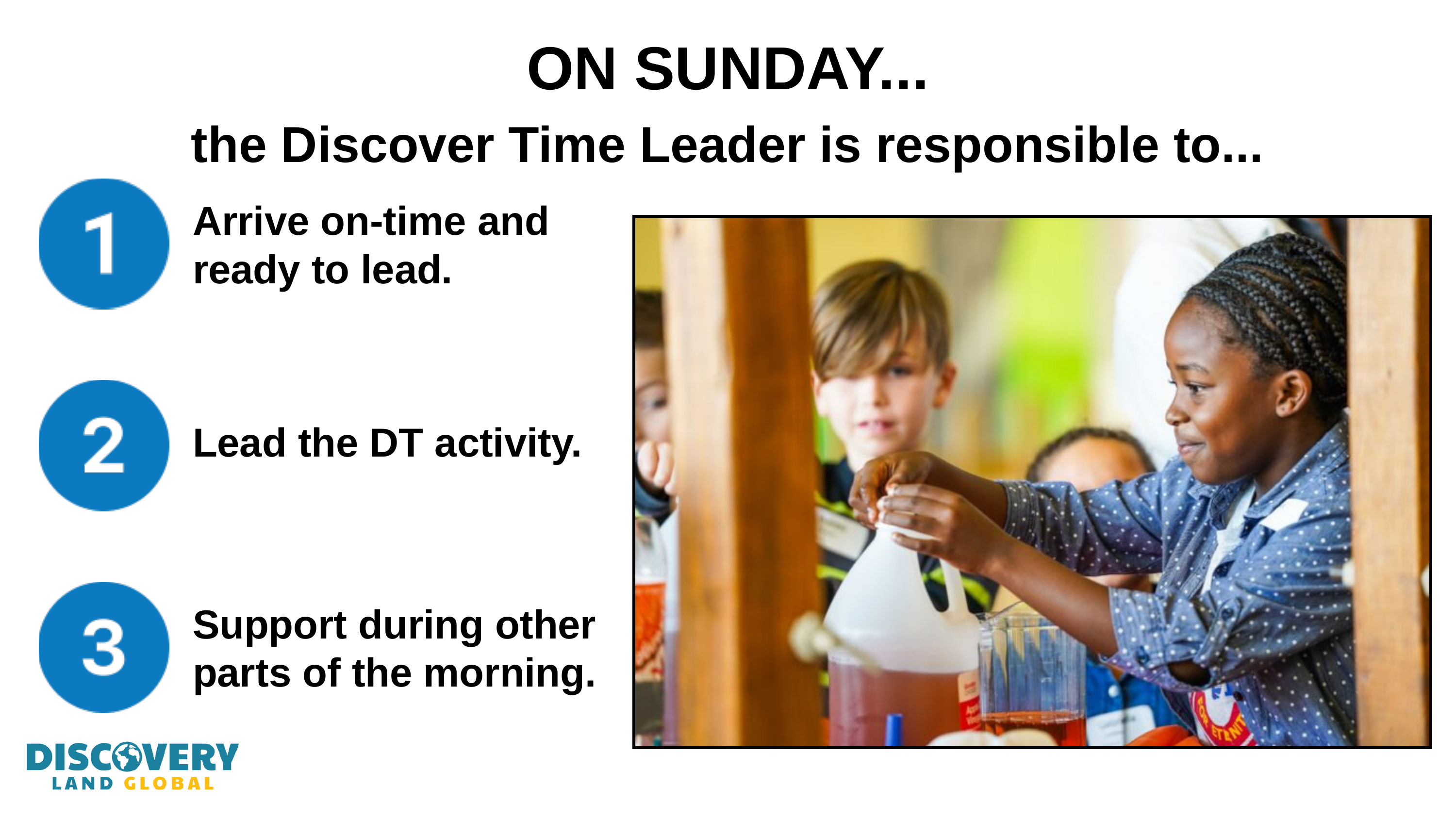

ON SUNDAY...
the Discover Time Leader is responsible to...

Arrive on-time and ready to lead.

Lead the DT activity.

Support during other parts of the morning.